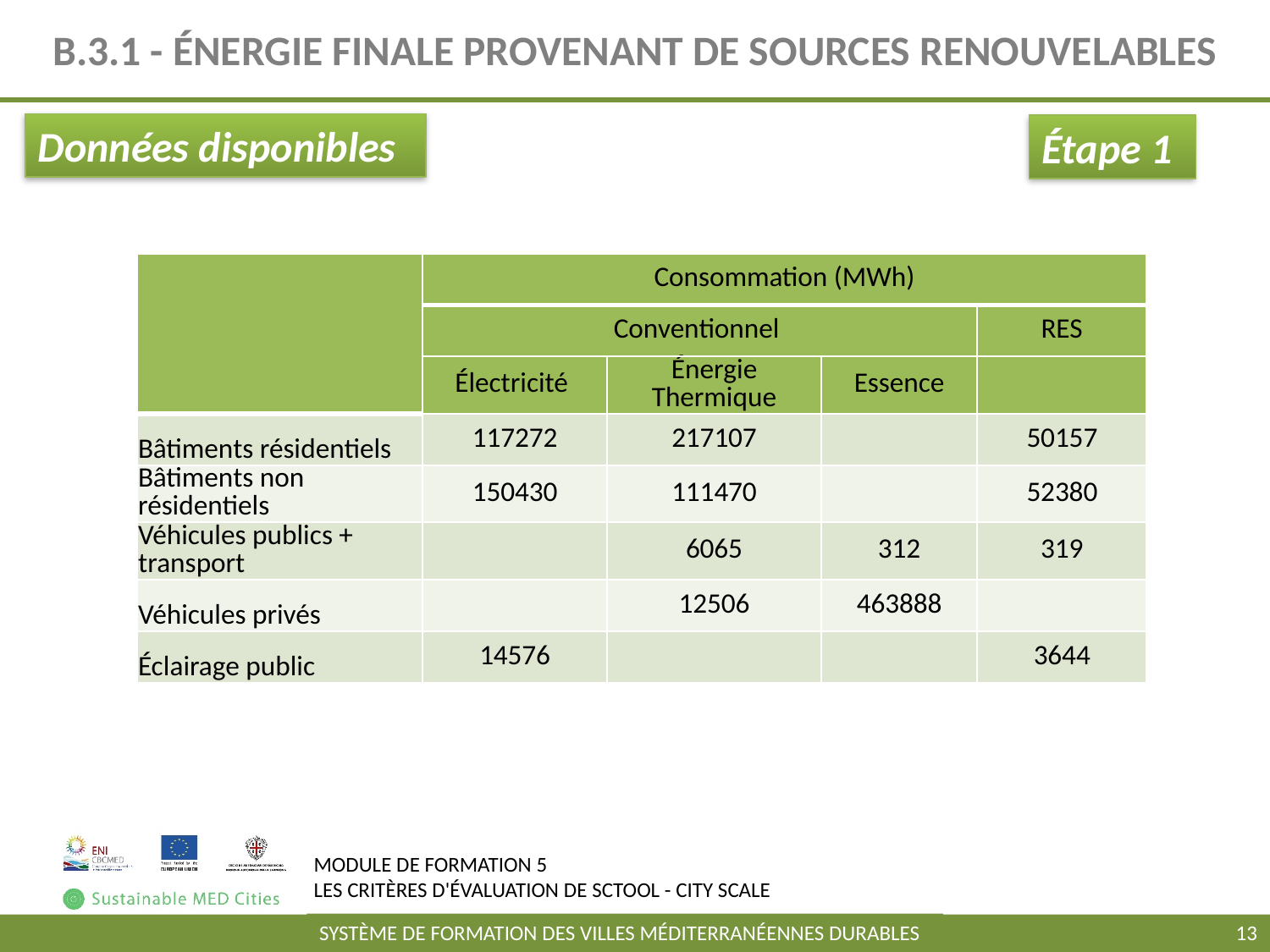

# B.3.1 - ÉNERGIE FINALE PROVENANT DE SOURCES RENOUVELABLES
Données disponibles
Étape 1
|  | Consommation (MWh) |  |  |  |
| --- | --- | --- | --- | --- |
|  | Conventionnel |  |  | RES |
|  | Électricité | Énergie Thermique | Essence |  |
| Bâtiments résidentiels | 117272 | 217107 |  | 50157 |
| Bâtiments non résidentiels | 150430 | 111470 |  | 52380 |
| Véhicules publics + transport |  | 6065 | 312 | 319 |
| Véhicules privés |  | 12506 | 463888 |  |
| Éclairage public | 14576 |  |  | 3644 |
13
SYSTÈME DE FORMATION DES VILLES MÉDITERRANÉENNES DURABLES